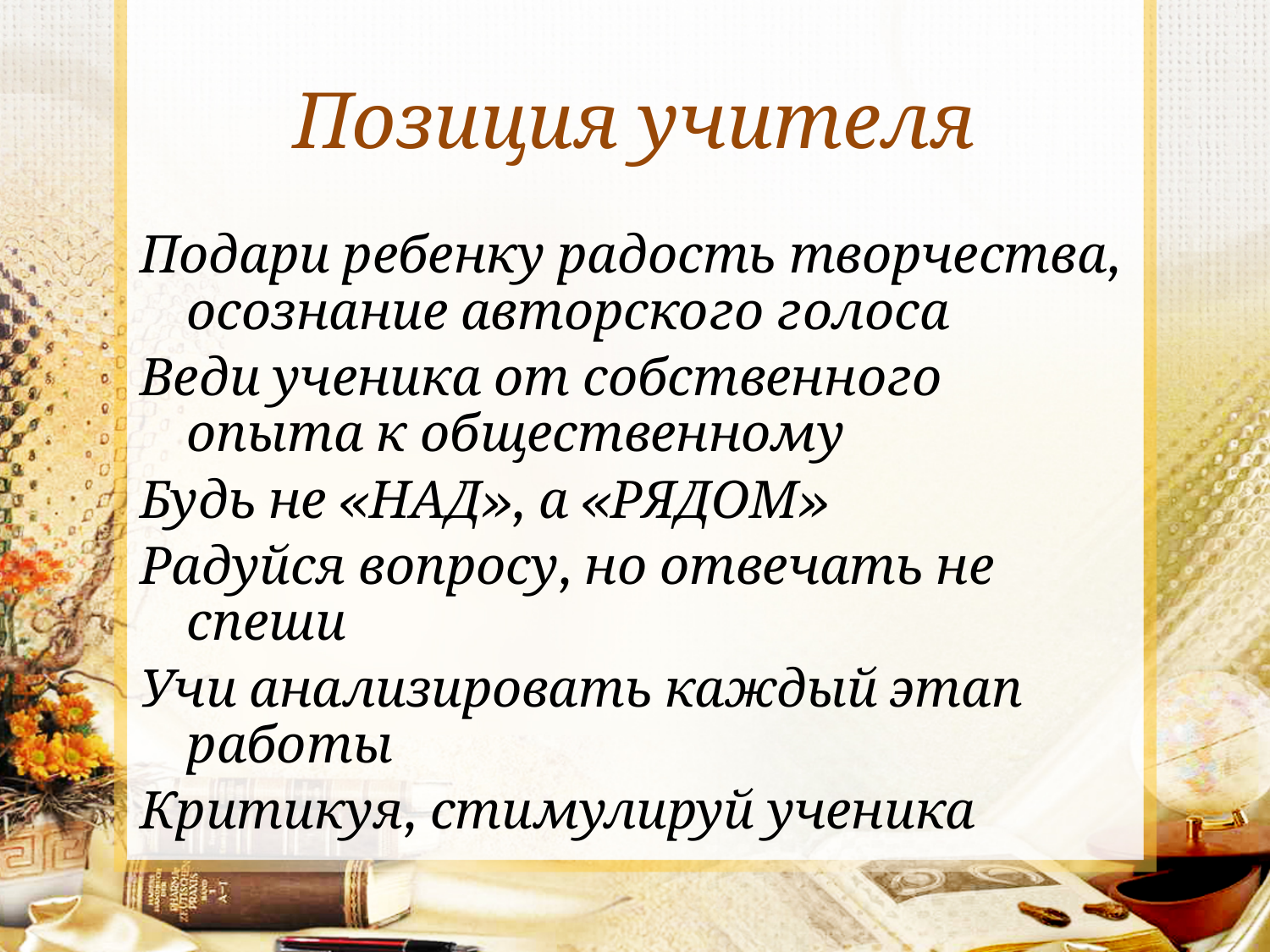

# Позиция учителя
Подари ребенку радость творчества, осознание авторского голоса
Веди ученика от собственного опыта к общественному
Будь не «НАД», а «РЯДОМ»
Радуйся вопросу, но отвечать не спеши
Учи анализировать каждый этап работы
Критикуя, стимулируй ученика